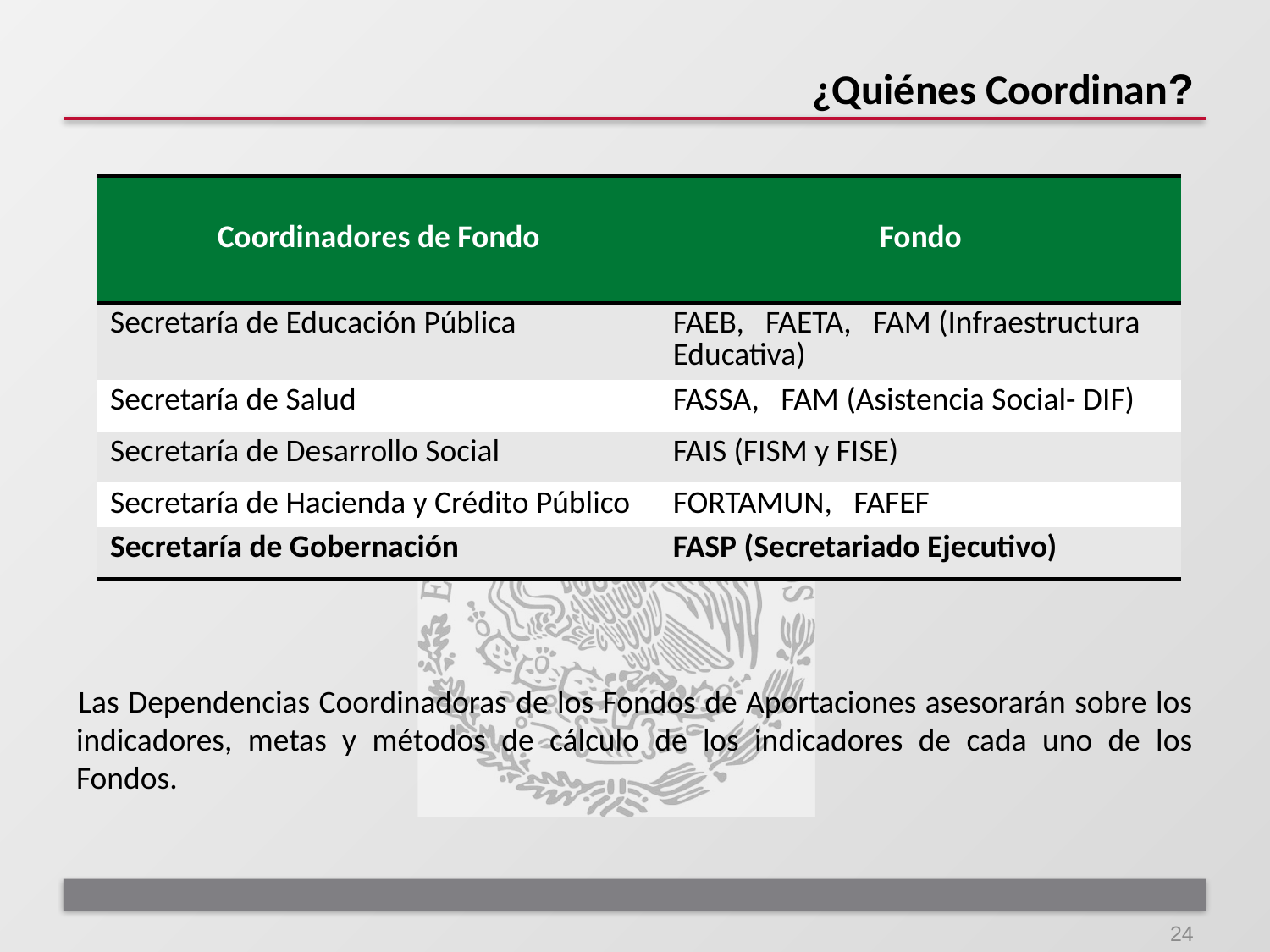

# ¿Quiénes Coordinan?
| Coordinadores de Fondo | Fondo |
| --- | --- |
| Secretaría de Educación Pública | FAEB, FAETA, FAM (Infraestructura Educativa) |
| Secretaría de Salud | FASSA, FAM (Asistencia Social- DIF) |
| Secretaría de Desarrollo Social | FAIS (FISM y FISE) |
| Secretaría de Hacienda y Crédito Público | FORTAMUN, FAFEF |
| Secretaría de Gobernación | FASP (Secretariado Ejecutivo) |
Las Dependencias Coordinadoras de los Fondos de Aportaciones asesorarán sobre los indicadores, metas y métodos de cálculo de los indicadores de cada uno de los Fondos.

24